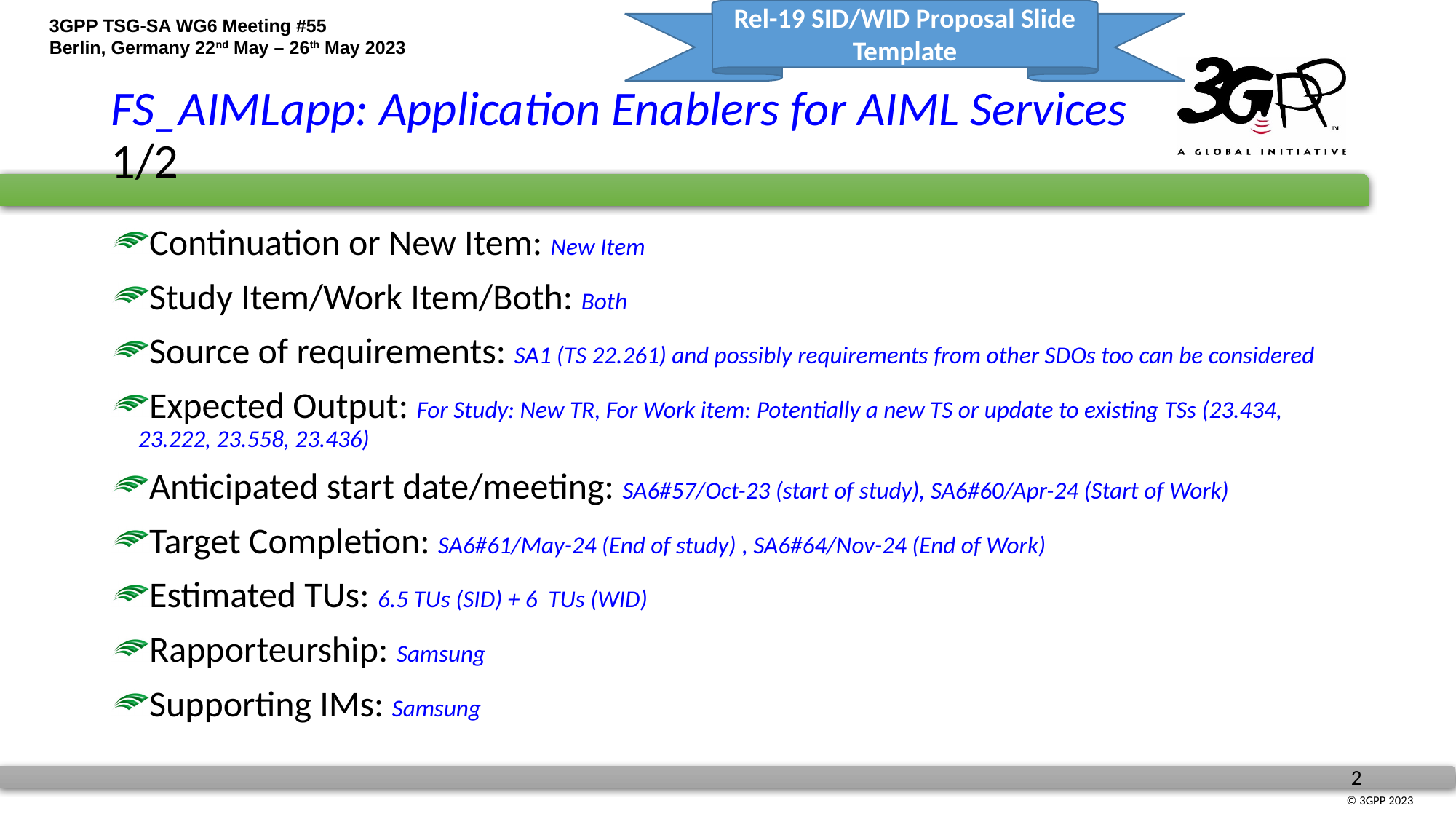

Rel-19 SID/WID Proposal Slide Template
# FS_AIMLapp: Application Enablers for AIML Services 1/2
Continuation or New Item: New Item
Study Item/Work Item/Both: Both
Source of requirements: SA1 (TS 22.261) and possibly requirements from other SDOs too can be considered
Expected Output: For Study: New TR, For Work item: Potentially a new TS or update to existing TSs (23.434, 23.222, 23.558, 23.436)
Anticipated start date/meeting: SA6#57/Oct-23 (start of study), SA6#60/Apr-24 (Start of Work)
Target Completion: SA6#61/May-24 (End of study) , SA6#64/Nov-24 (End of Work)
Estimated TUs: 6.5 TUs (SID) + 6  TUs (WID)
Rapporteurship: Samsung
Supporting IMs: Samsung